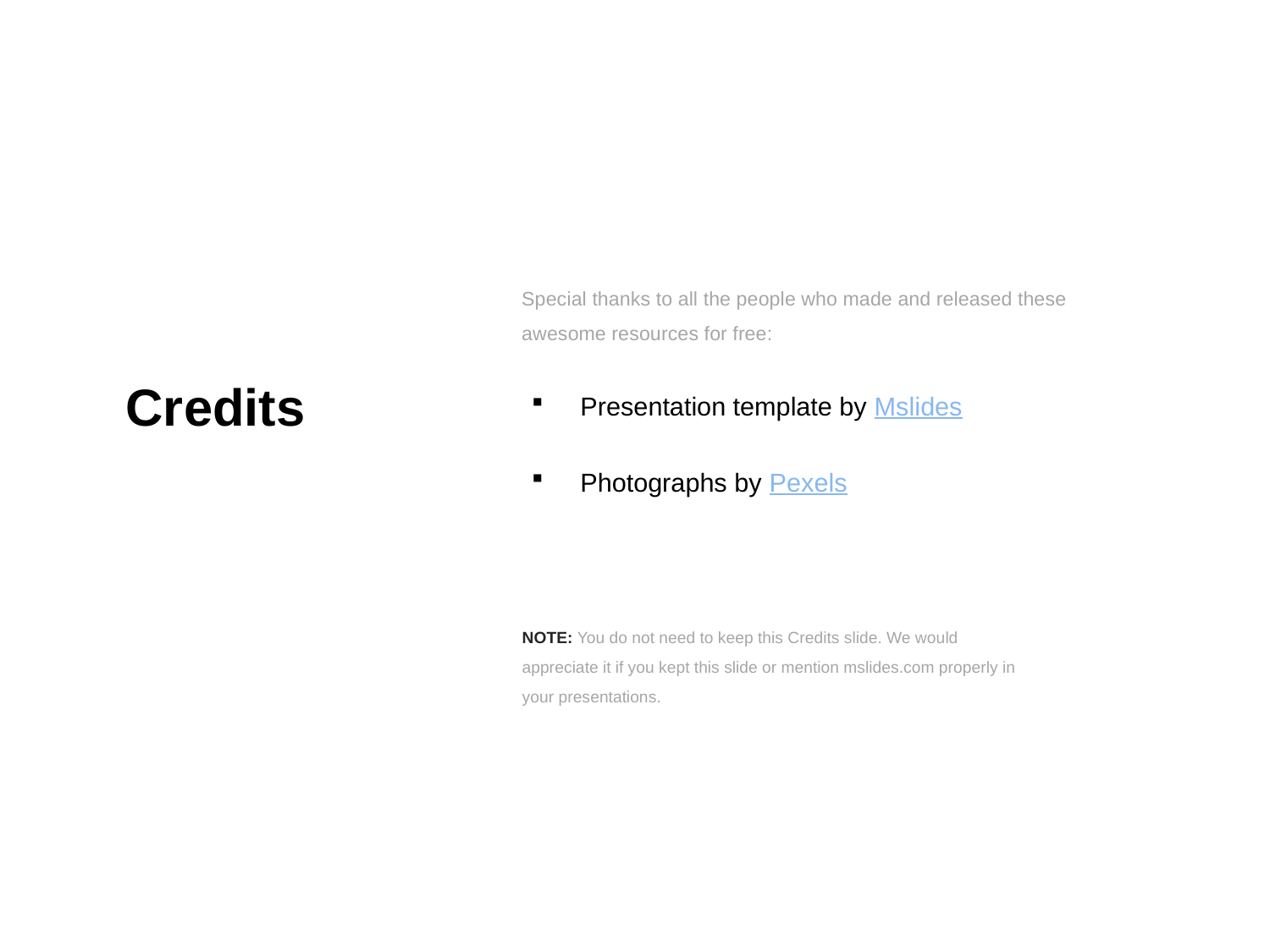

Special thanks to all the people who made and released these awesome resources for free:
Presentation template by Mslides
Photographs by Pexels
Credits
NOTE: You do not need to keep this Credits slide. We would appreciate it if you kept this slide or mention mslides.com properly in your presentations.